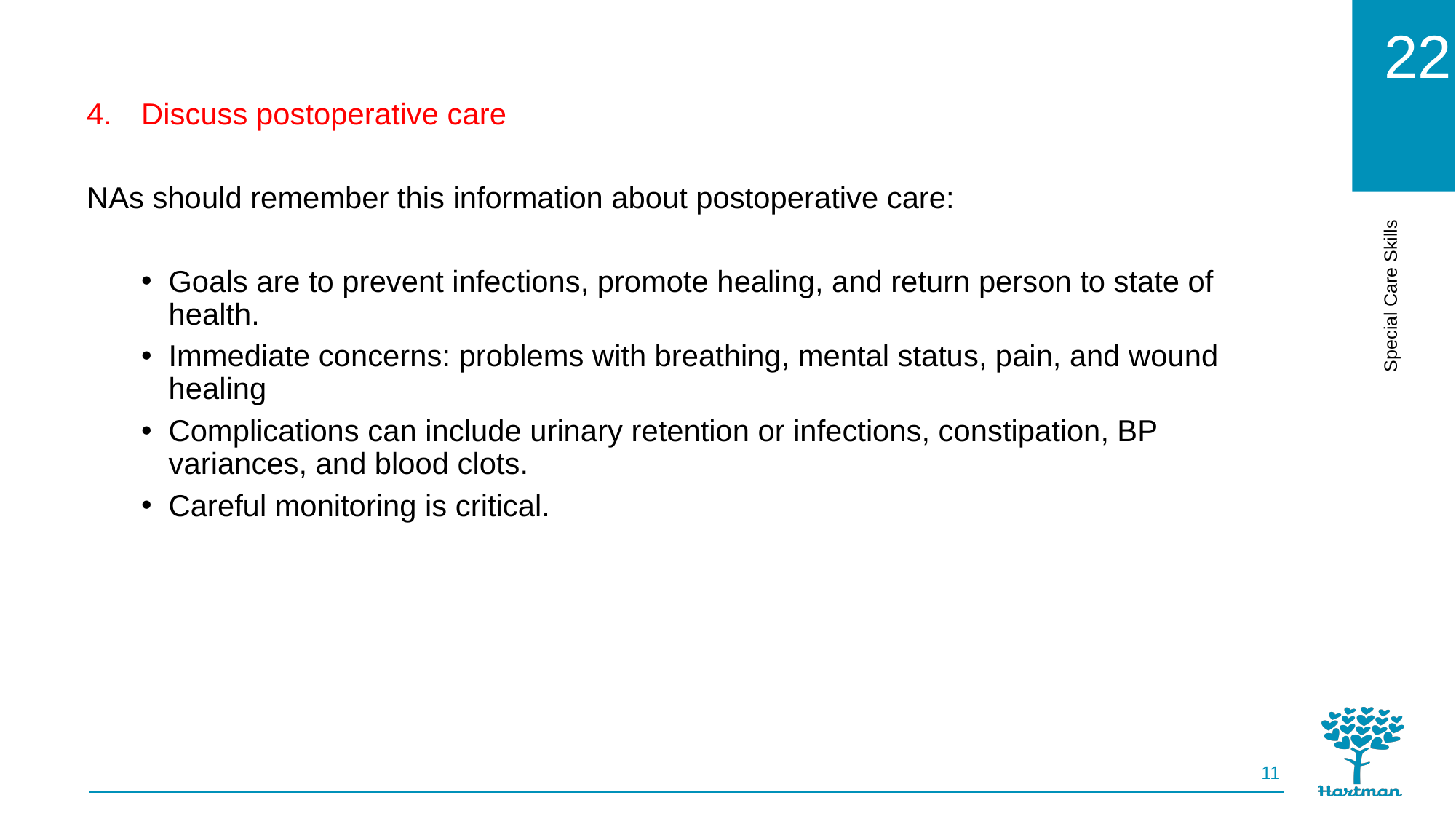

Discuss postoperative care

NAs should remember this information about postoperative care:

Goals are to prevent infections, promote healing, and return person to state of health.
Immediate concerns: problems with breathing, mental status, pain, and wound healing
Complications can include urinary retention or infections, constipation, BP variances, and blood clots.
Careful monitoring is critical.

11